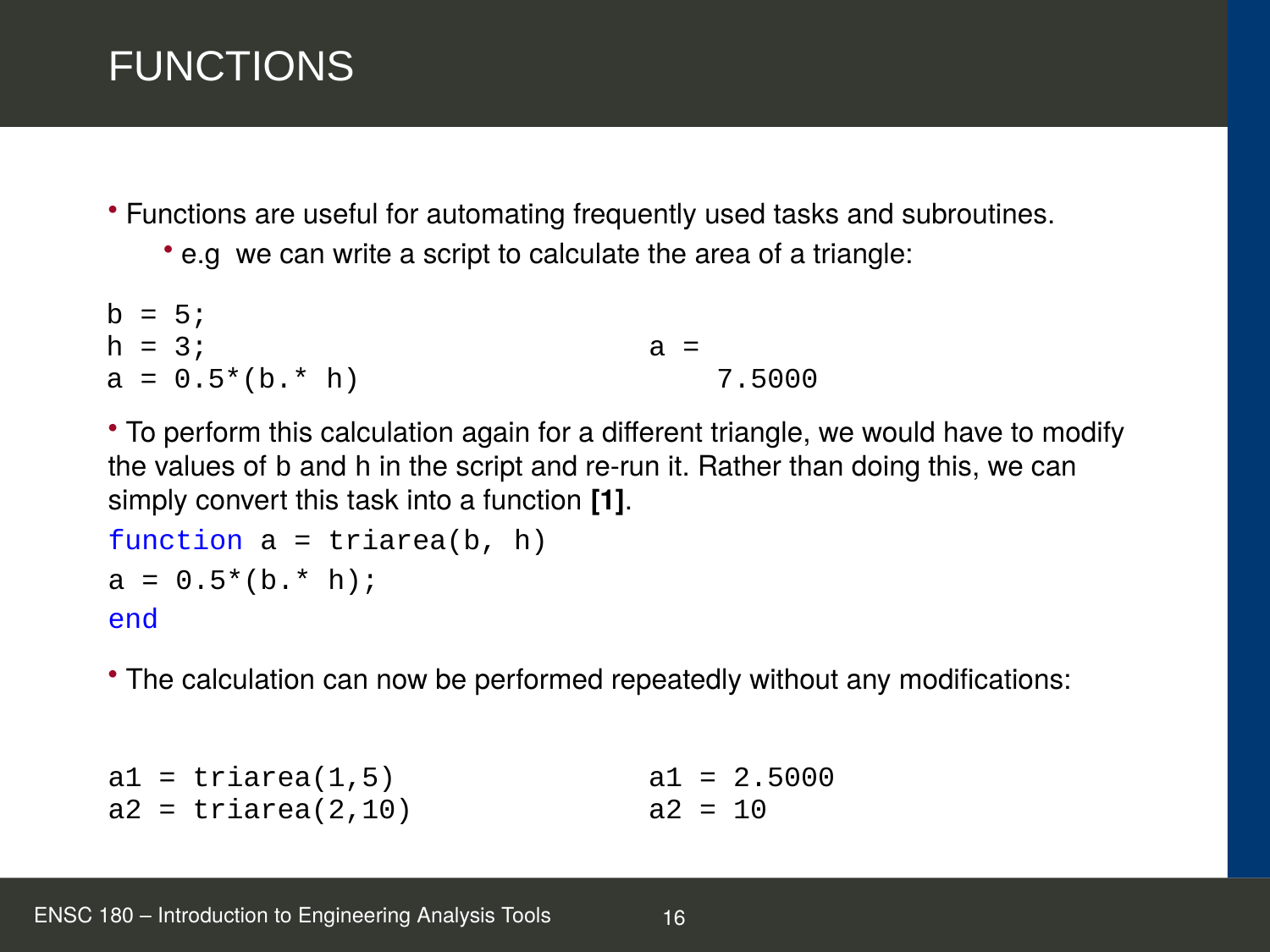

# FUNCTIONS
 Functions are useful for automating frequently used tasks and subroutines.
 e.g  we can write a script to calculate the area of a triangle:

 To perform this calculation again for a different triangle, we would have to modify the values of b and h in the script and re-run it. Rather than doing this, we can simply convert this task into a function [1].
function a = triarea(b, h)
a = 0.5*(b.* h);
end
 The calculation can now be performed repeatedly without any modifications:
| b = 5; h = 3; a = 0.5\*(b.\* h) | a = 7.5000 |
| --- | --- |
| a1 = triarea(1,5) a2 = triarea(2,10) | a1 = 2.5000 a2 = 10 |
| --- | --- |
ENSC 180 – Introduction to Engineering Analysis Tools